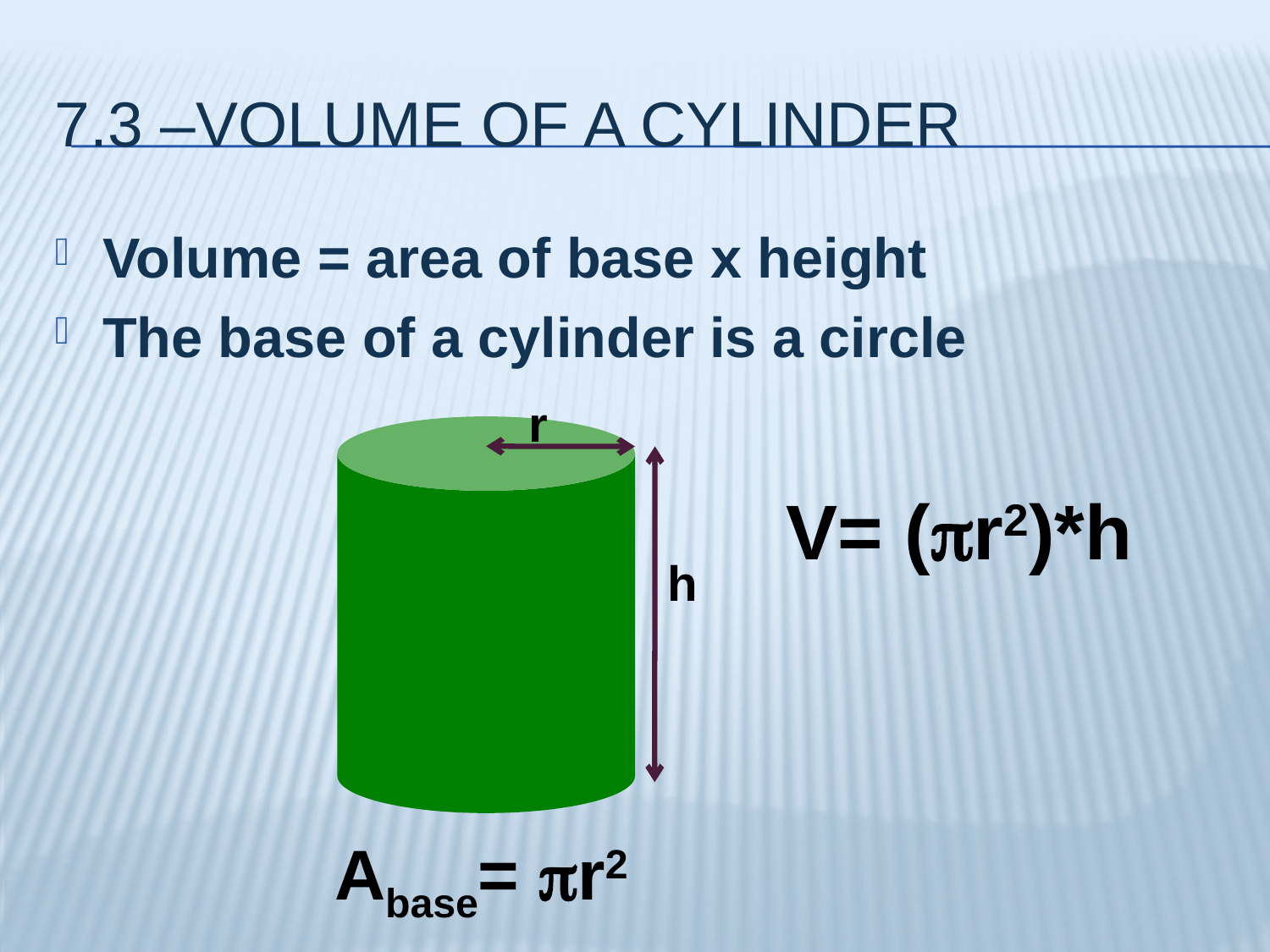

# 7.3 –Volume of a cylinder
Volume = area of base x height
The base of a cylinder is a circle
r

V= (πr2)*h
h
Abase= πr2